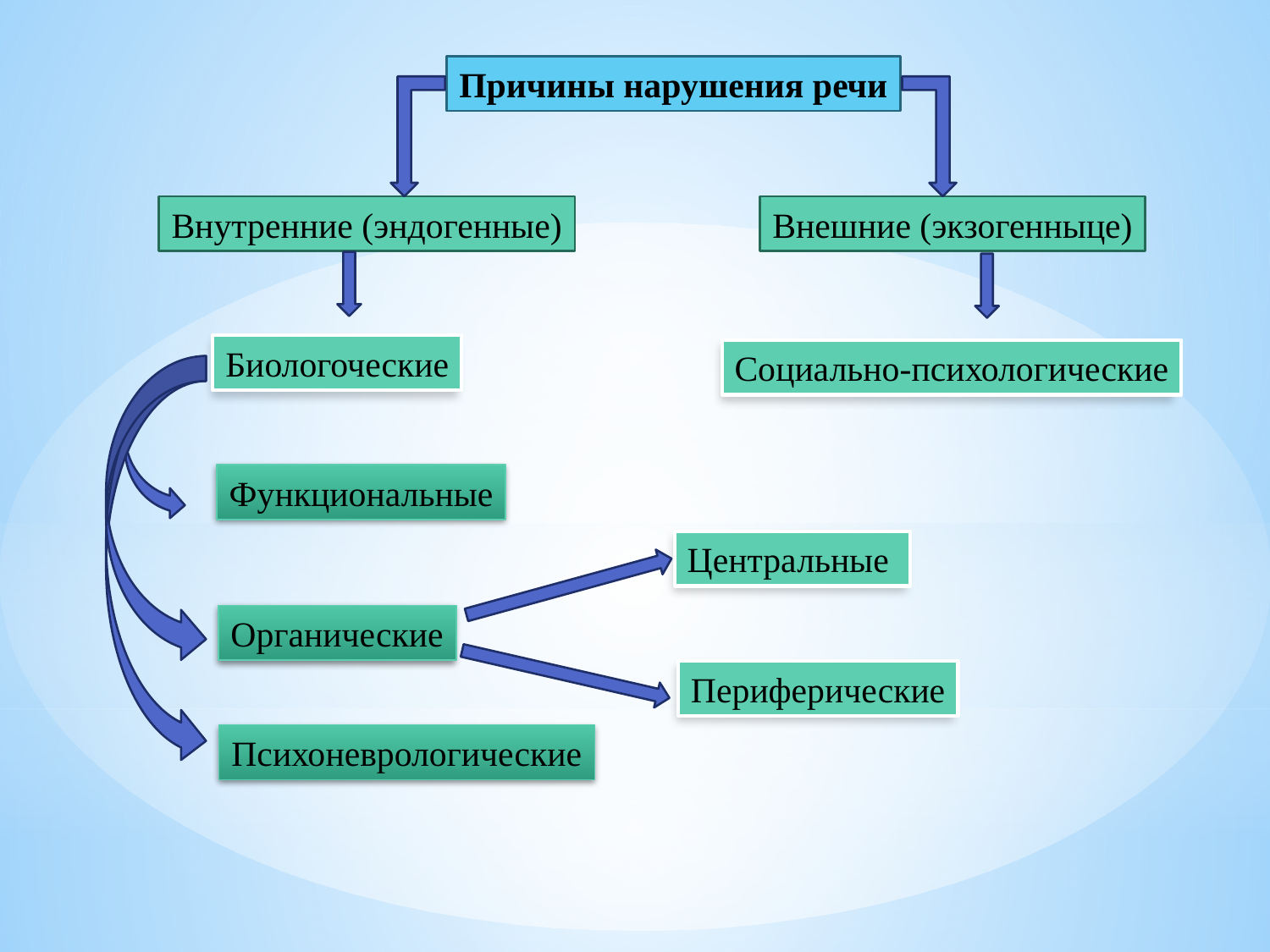

Причины нарушения речи

Внутренние (эндогенные)
Внешние (экзогенныце)

Биологоческие
Социально-психологические

Функциональные
Центральные

Органические
Периферические

Психоневрологические